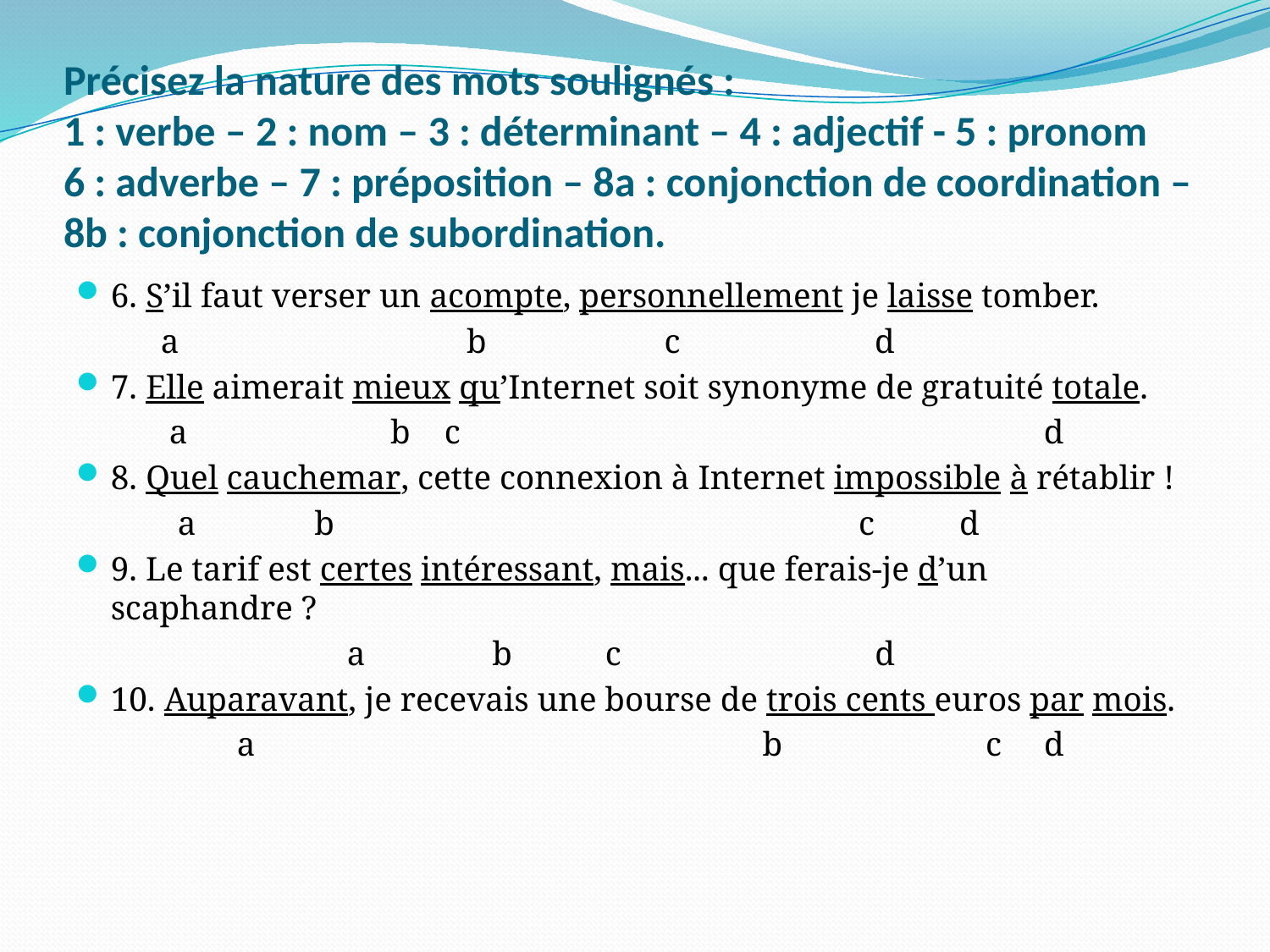

# Précisez la nature des mots soulignés : 1 : verbe – 2 : nom – 3 : déterminant – 4 : adjectif - 5 : pronom 6 : adverbe – 7 : préposition – 8a : conjonction de coordination – 8b : conjonction de subordination.
6. S’il faut verser un acompte, personnellement je laisse tomber.
          a                                  b                     c                       d
7. Elle aimerait mieux qu’Internet soit synonyme de gratuité totale.
           a                        b    c                                                                     d
8. Quel cauchemar, cette connexion à Internet impossible à rétablir !
            a              b                                                              c          d
9. Le tarif est certes intéressant, mais... que ferais-je d’un scaphandre ?
                                a               b           c                              d
10. Auparavant, je recevais une bourse de trois cents euros par mois.
                   a                                                            b                        c     d